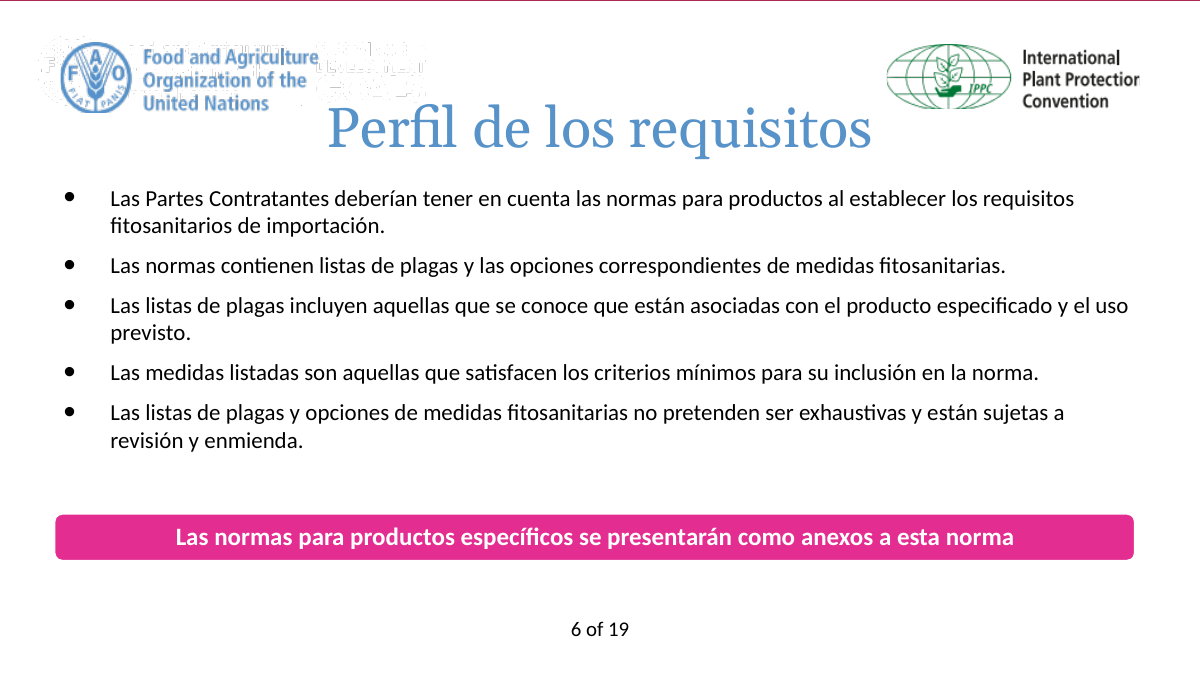

# Perfil de los requisitos
Las Partes Contratantes deberían tener en cuenta las normas para productos al establecer los requisitos fitosanitarios de importación.
Las normas contienen listas de plagas y las opciones correspondientes de medidas fitosanitarias.
Las listas de plagas incluyen aquellas que se conoce que están asociadas con el producto especificado y el uso previsto.
Las medidas listadas son aquellas que satisfacen los criterios mínimos para su inclusión en la norma.
Las listas de plagas y opciones de medidas fitosanitarias no pretenden ser exhaustivas y están sujetas a revisión y enmienda.
Las normas para productos específicos se presentarán como anexos a esta norma
6 of 19